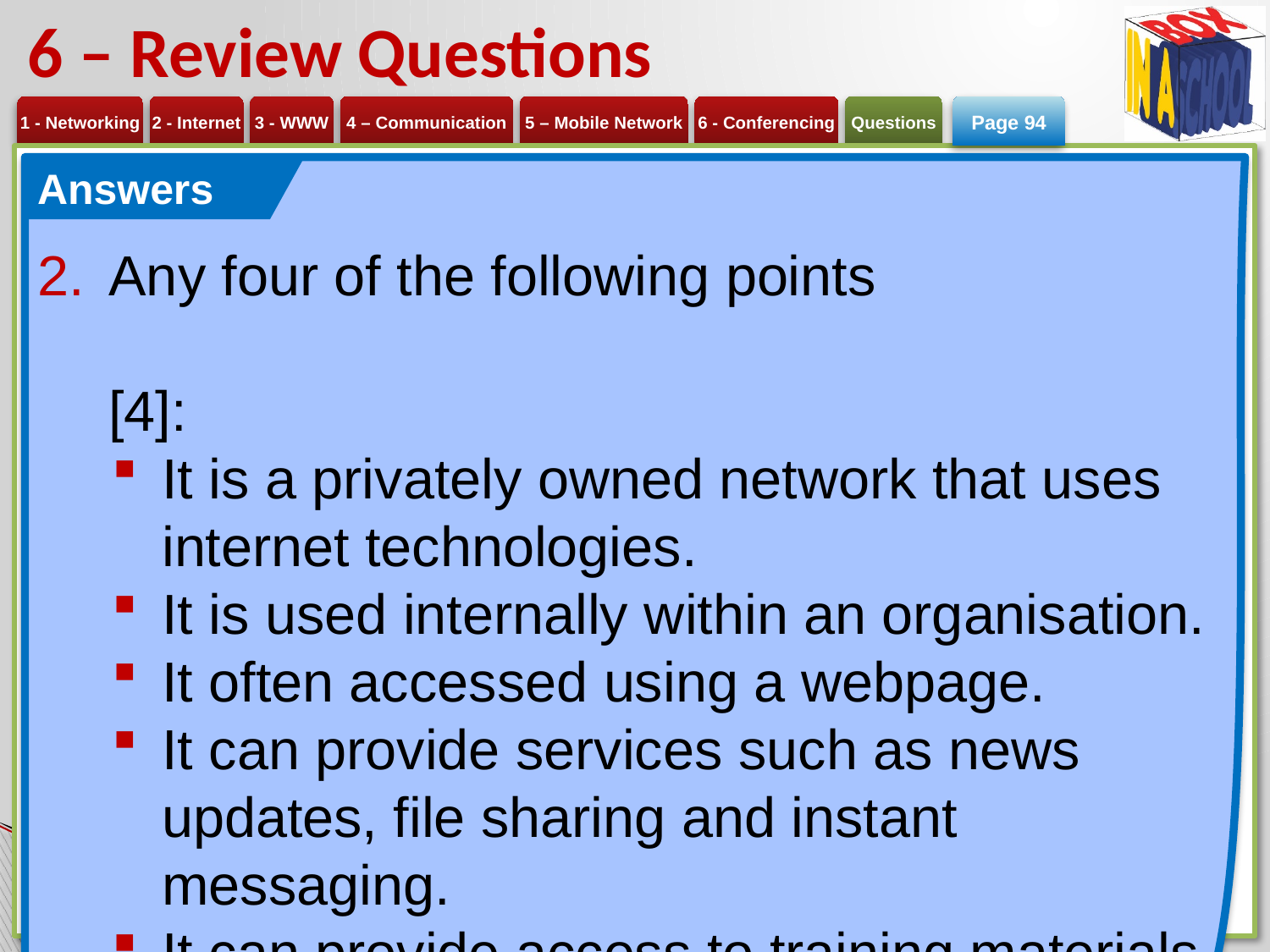

# 6 – Review Questions
Page 94
Answers

Any four of the following points 	[4]:
It is a privately owned network that uses internet technologies.
It is used internally within an organisation.
It often accessed using a webpage.
It can provide services such as news updates, file sharing and instant messaging.
It can provide access to training materials for employees.